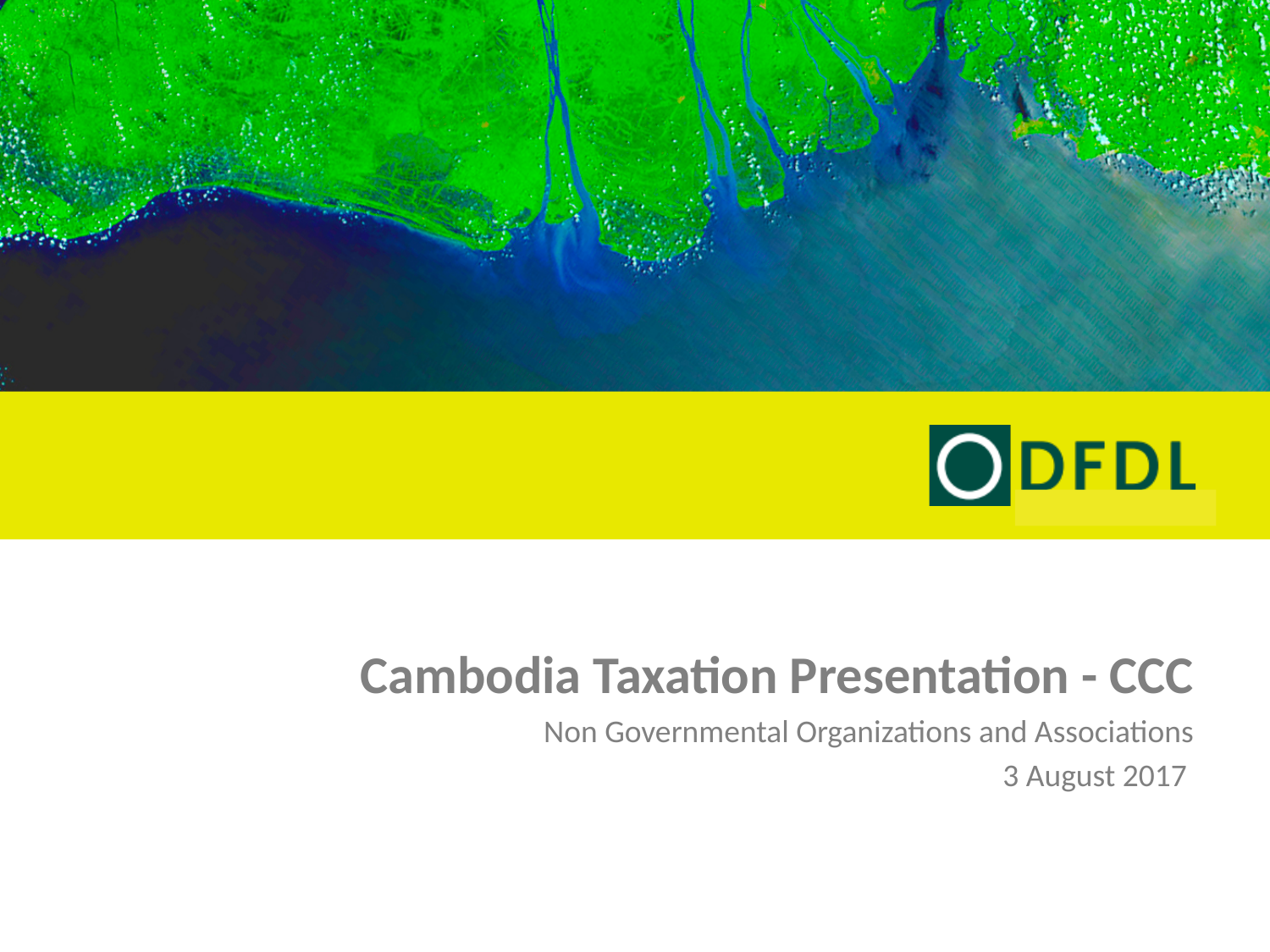

Cambodia Taxation Presentation - CCC
 Non Governmental Organizations and Associations
3 August 2017